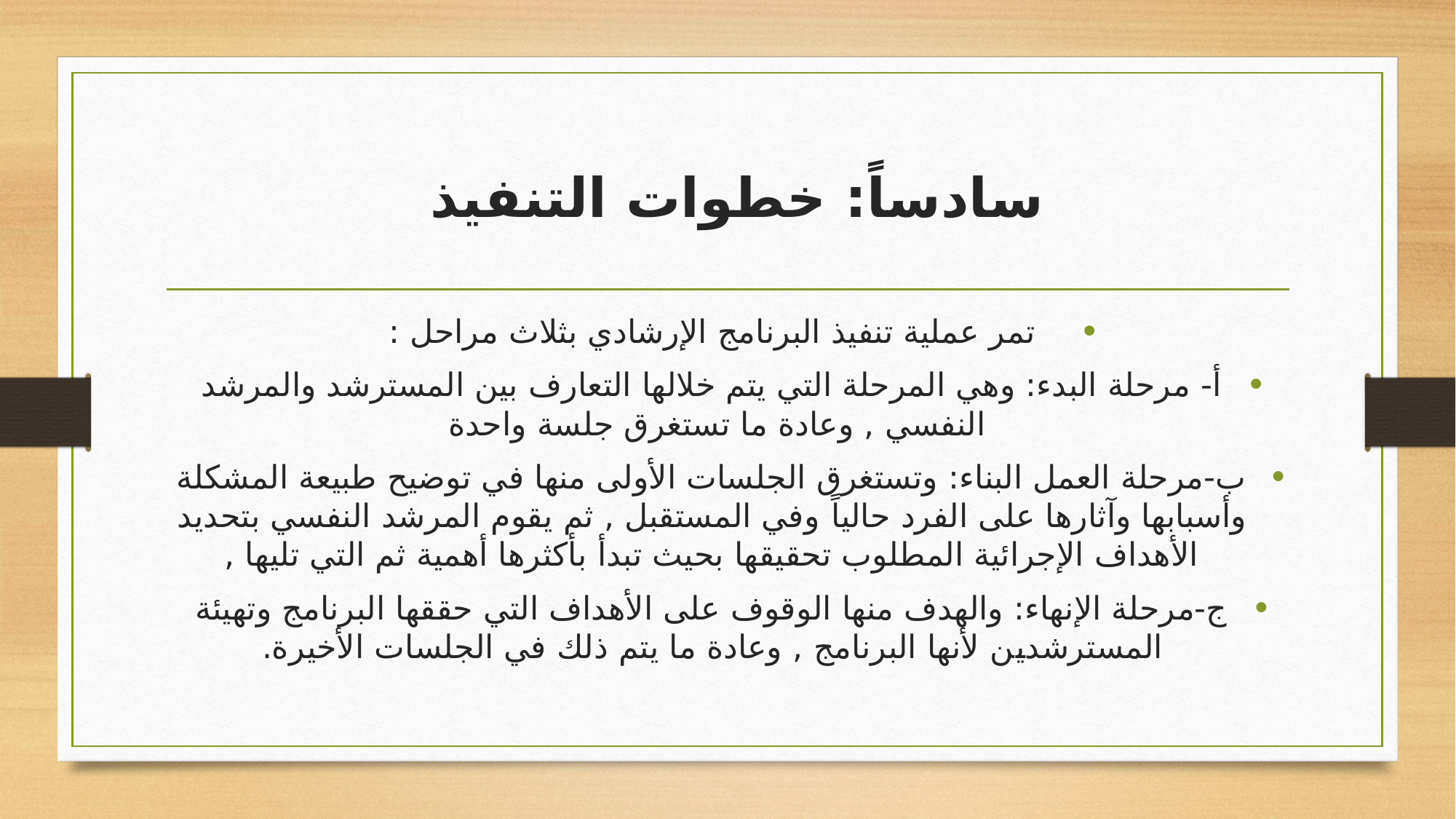

# سادساً: خطوات التنفيذ
تمر عملية تنفيذ البرنامج الإرشادي بثلاث مراحل :
أ- مرحلة البدء: وهي المرحلة التي يتم خلالها التعارف بين المسترشد والمرشد النفسي , وعادة ما تستغرق جلسة واحدة
ب-مرحلة العمل البناء: وتستغرق الجلسات الأولى منها في توضيح طبيعة المشكلة وأسبابها وآثارها على الفرد حالياً وفي المستقبل , ثم يقوم المرشد النفسي بتحديد الأهداف الإجرائية المطلوب تحقيقها بحيث تبدأ بأكثرها أهمية ثم التي تليها ,
ج-مرحلة الإنهاء: والهدف منها الوقوف على الأهداف التي حققها البرنامج وتهيئة المسترشدين لأنها البرنامج , وعادة ما يتم ذلك في الجلسات الأخيرة.